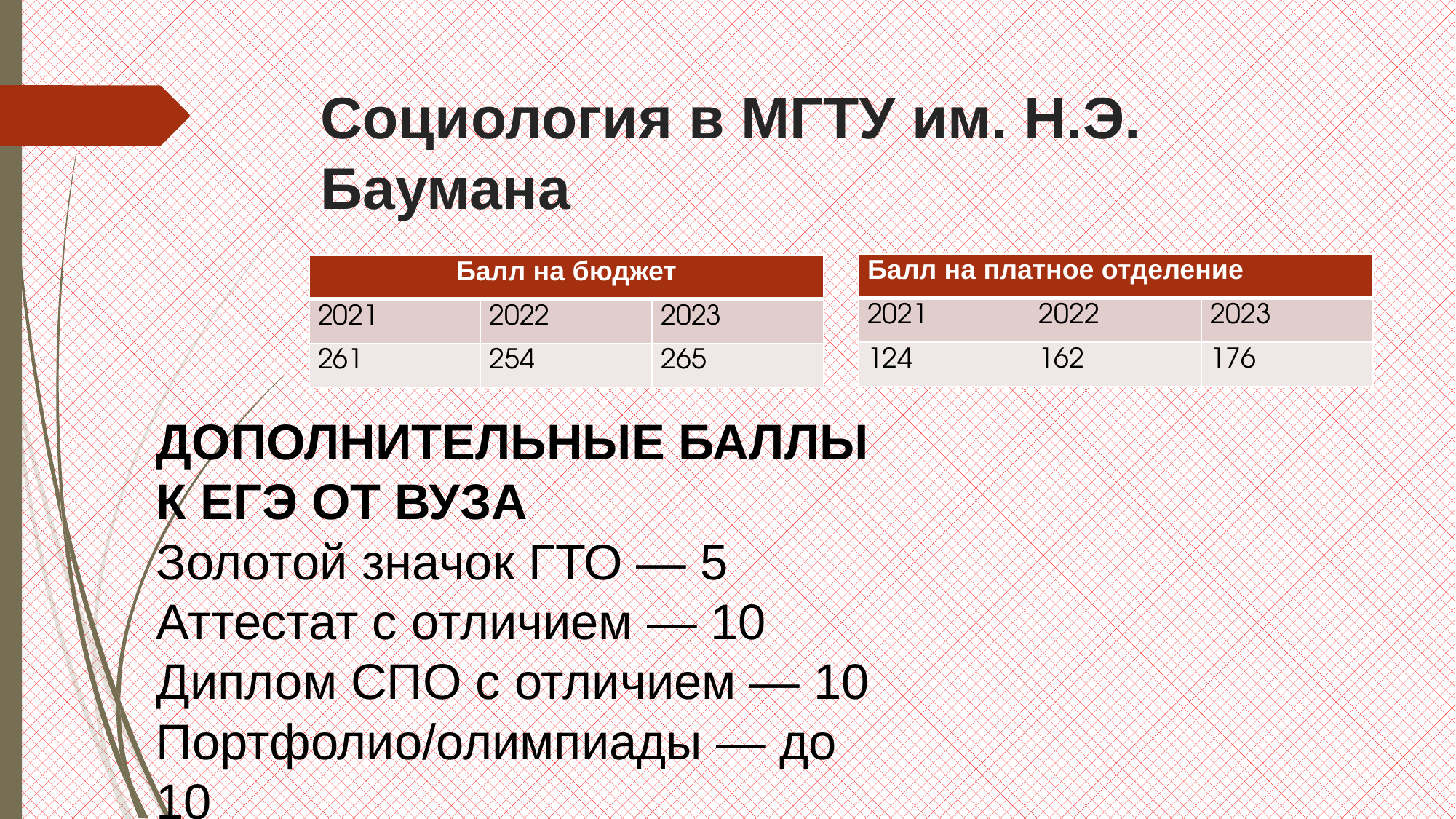

# Социология в МГТУ им. Н.Э. Баумана
| Балл на платное отделение |  |  |
| --- | --- | --- |
| 2021 | 2022 | 2023 |
| 124 | 162 | 176 |
| Балл на бюджет |  |  |
| --- | --- | --- |
| 2021 | 2022 | 2023 |
| 261 | 254 | 265 |
ДОПОЛНИТЕЛЬНЫЕ БАЛЛЫ К ЕГЭ ОТ ВУЗА
Золотой значок ГТО — 5
Аттестат с отличием — 10
Диплом СПО с отличием — 10
Портфолио/олимпиады — до 10
Волонтёрство — до 4